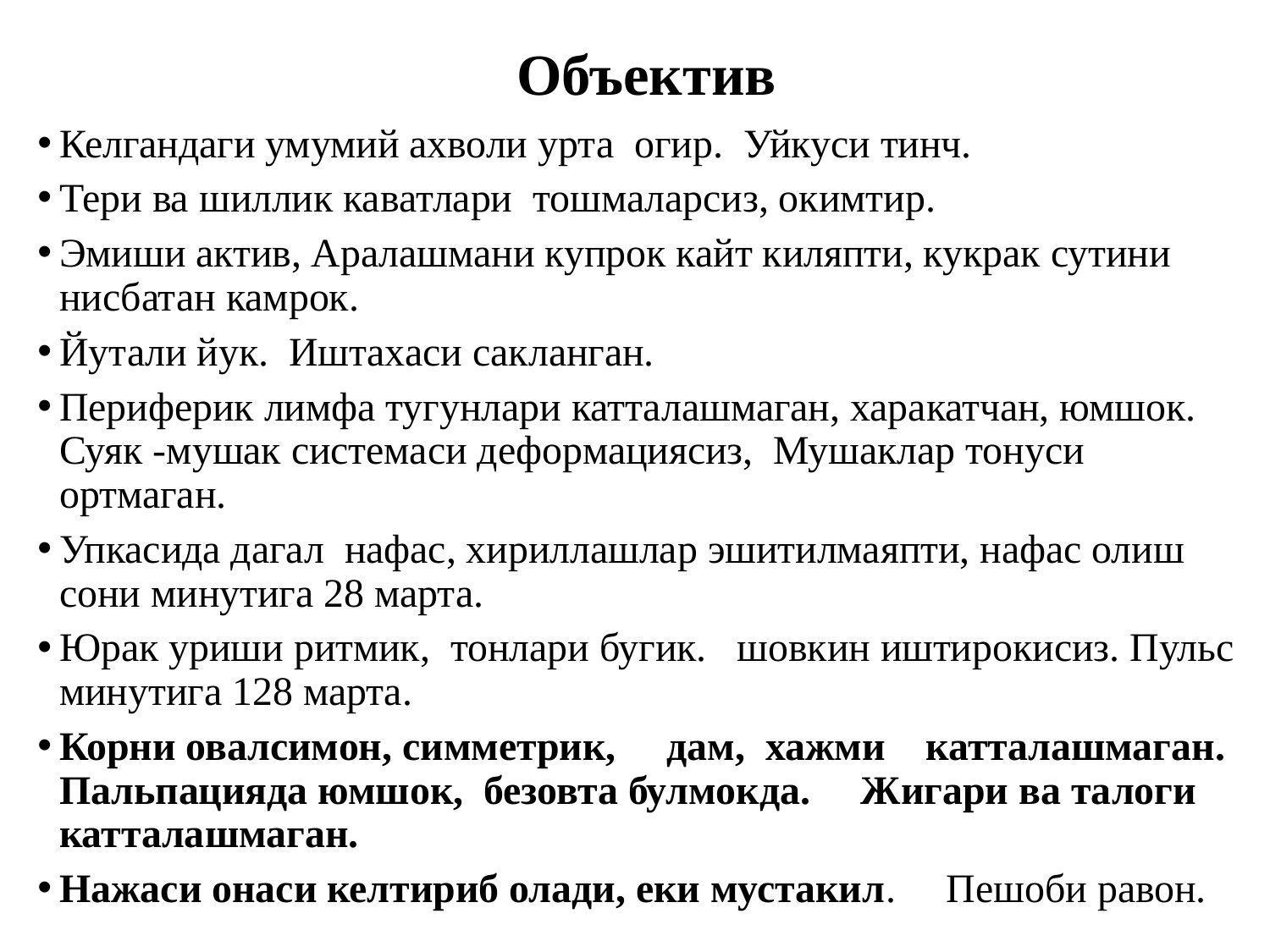

# Объектив
Келгандаги умумий ахволи урта  огир.  Уйкуси тинч.
Тери ва шиллик каватлари  тошмаларсиз, окимтир.
Эмиши актив, Аралашмани купрок кайт киляпти, кукрак сутини нисбатан камрок.
Йутали йук.  Иштахаси сакланган.
Периферик лимфа тугунлари катталашмаган, харакатчан, юмшок.  Суяк -мушак системаси деформациясиз,  Мушаклар тонуси ортмаган.
Упкасида дагал  нафас, хириллашлар эшитилмаяпти, нафас олиш сони минутига 28 марта.
Юрак уриши ритмик,  тонлари бугик.   шовкин иштирокисиз. Пульс минутига 128 марта.
Корни овалсимон, симметрик,     дам,  хажми    катталашмаган.   Пальпацияда юмшок,  безовта булмокда.     Жигари ва талоги катталашмаган.
Нажаси онаси келтириб олади, еки мустакил.     Пешоби равон.